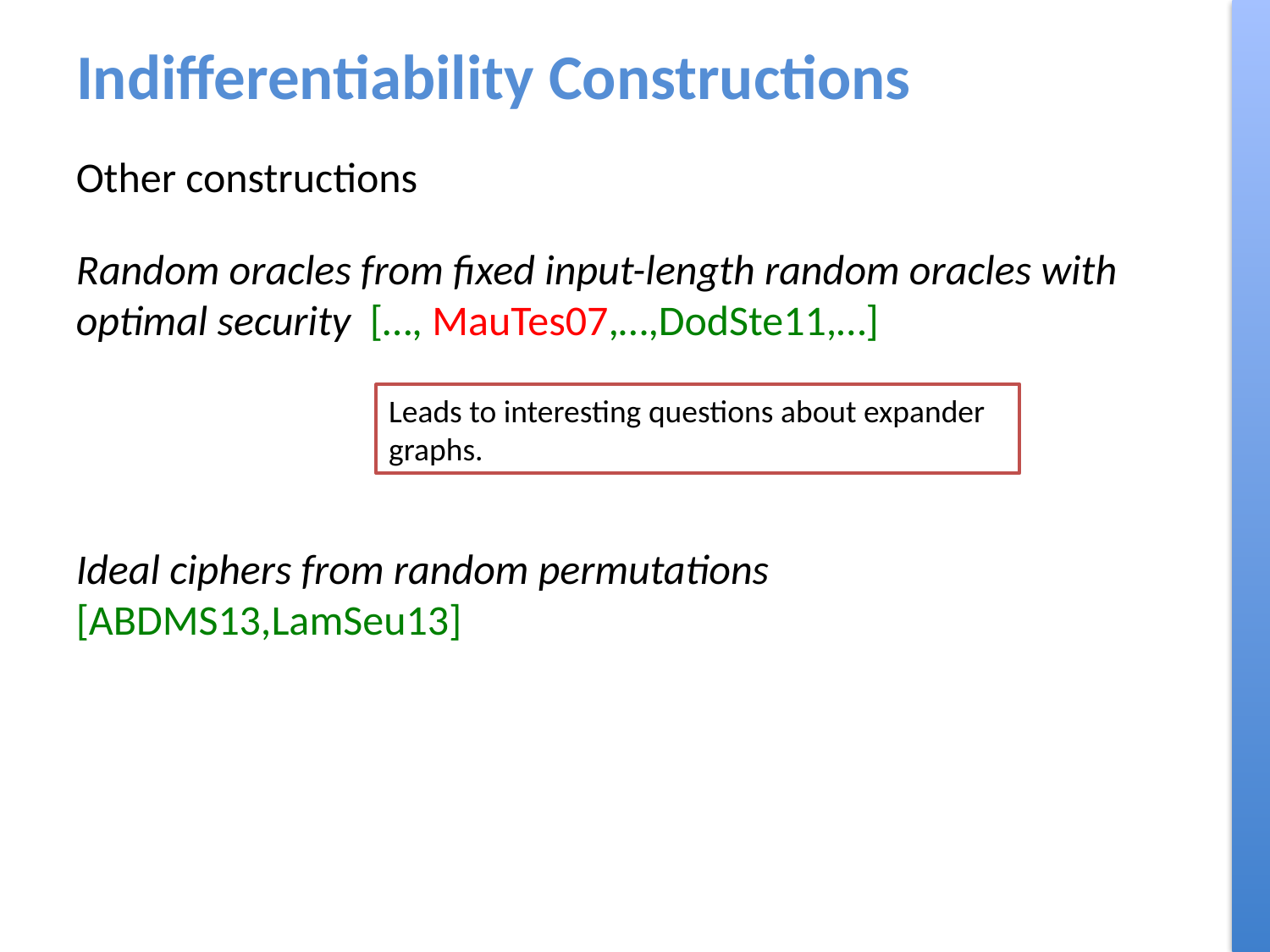

# Indifferentiability Constructions
Other constructions
Random oracles from fixed input-length random oracles with optimal security  […, MauTes07,…,DodSte11,…]
Leads to interesting questions about expander graphs.
Ideal ciphers from random permutations [ABDMS13,LamSeu13]